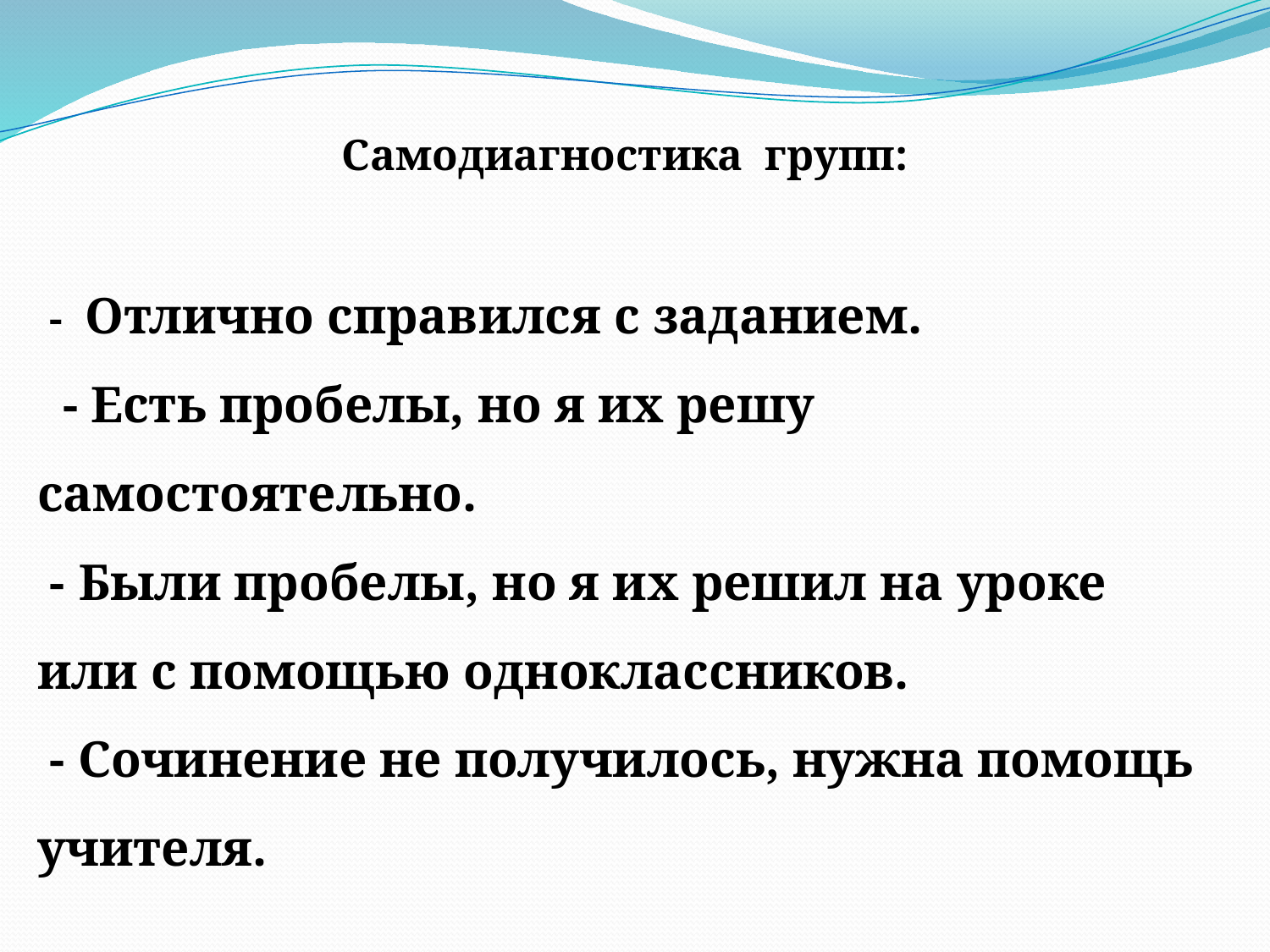

Самодиагностика  групп:

-  Отлично справился с заданием.
 - Есть пробелы, но я их решу самостоятельно.
- Были пробелы, но я их решил на уроке или с помощью одноклассников.
- Сочинение не получилось, нужна помощь учителя.